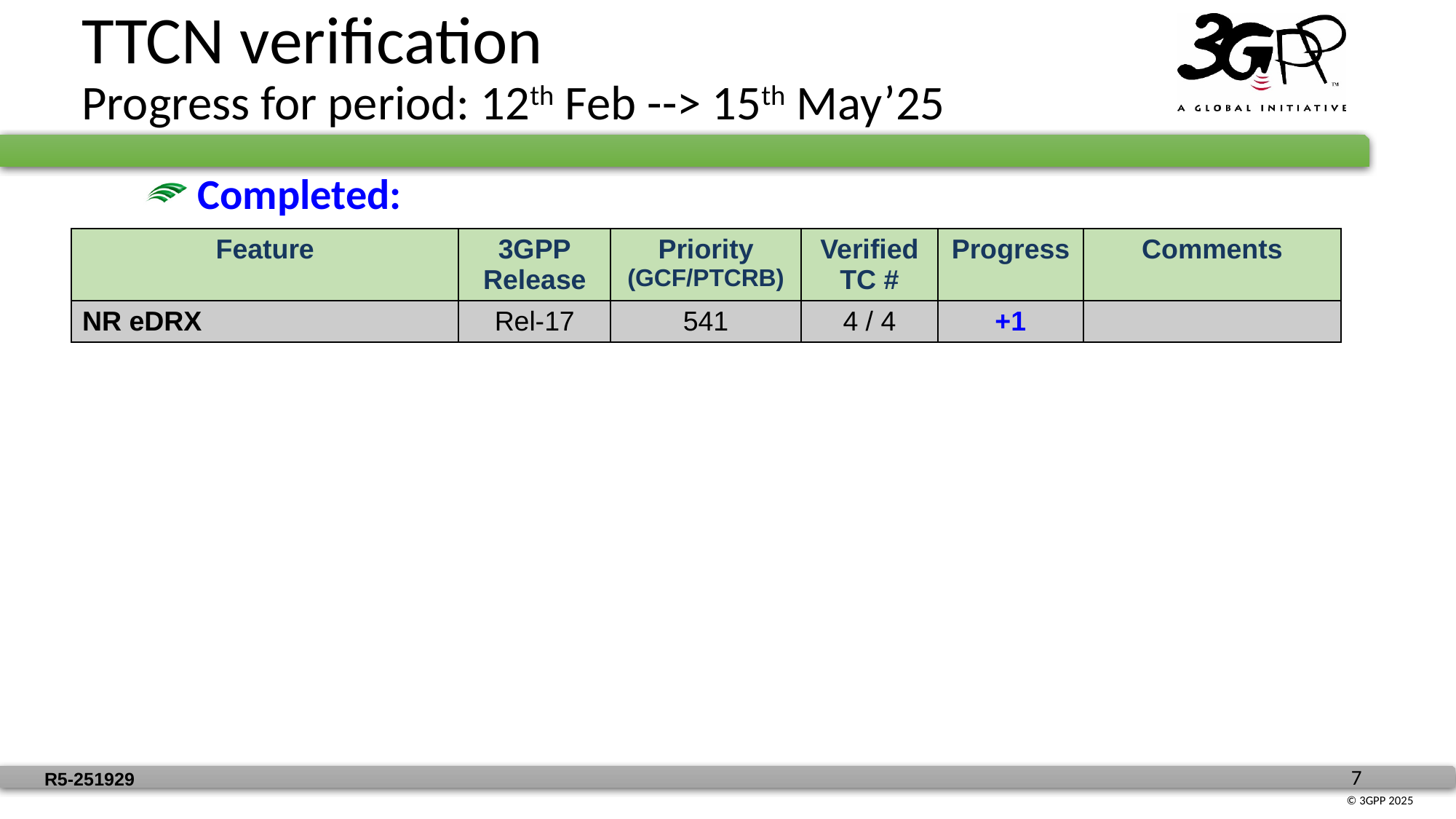

# TTCN verification Progress for period: 12th Feb --> 15th May’25
 Completed:

| Feature | 3GPP Release | Priority (GCF/PTCRB) | Verified TC # | Progress | Comments |
| --- | --- | --- | --- | --- | --- |
| NR eDRX | Rel-17 | 541 | 4 / 4 | +1 |  |